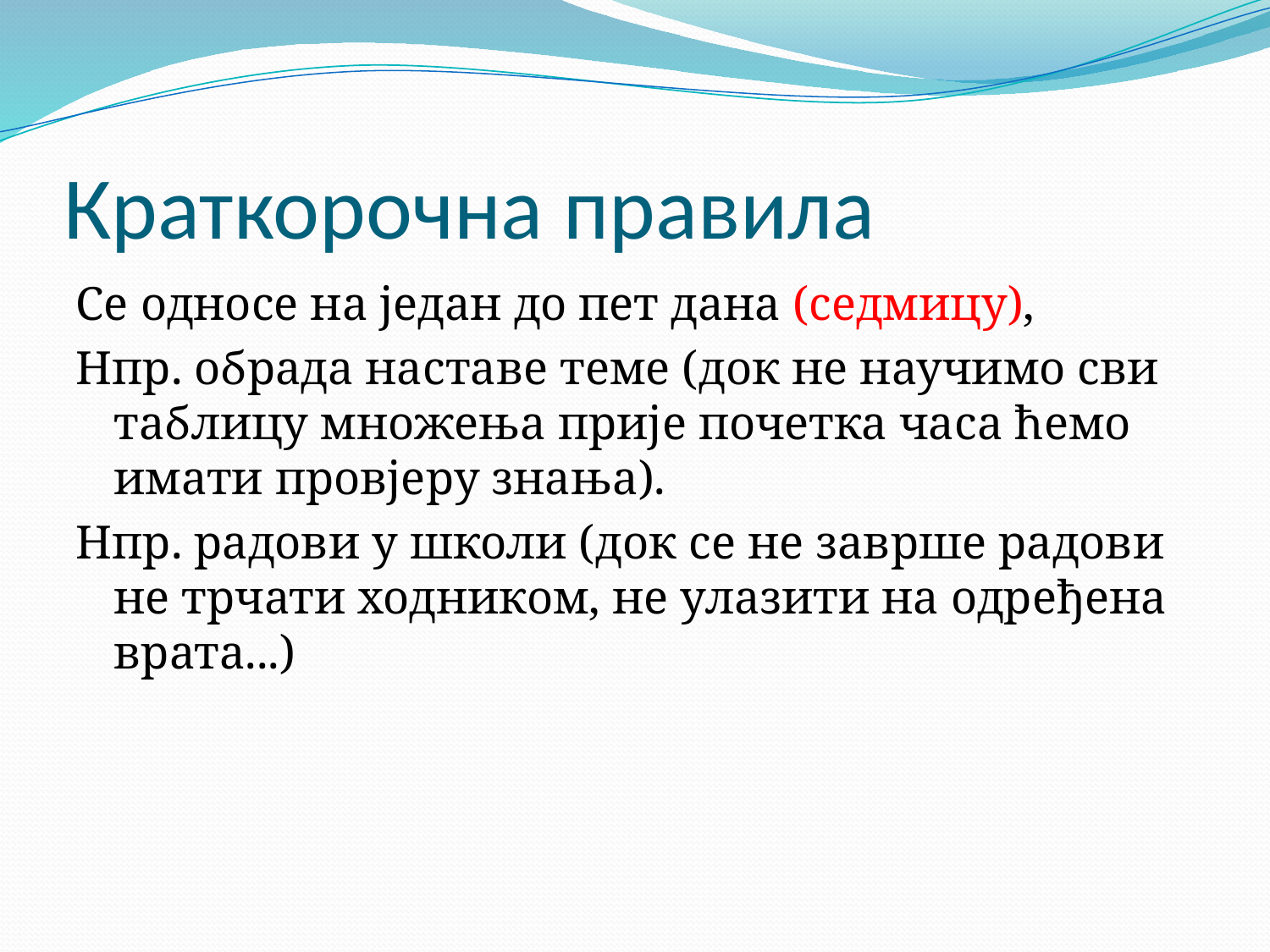

# Краткорочна правила
Се односе на један до пет дана (седмицу),
Нпр. обрада наставе теме (док не научимо сви таблицу множења прије почетка часа ћемо имати провјеру знања).
Нпр. радови у школи (док се не заврше радови не трчати ходником, не улазити на одређена врата...)